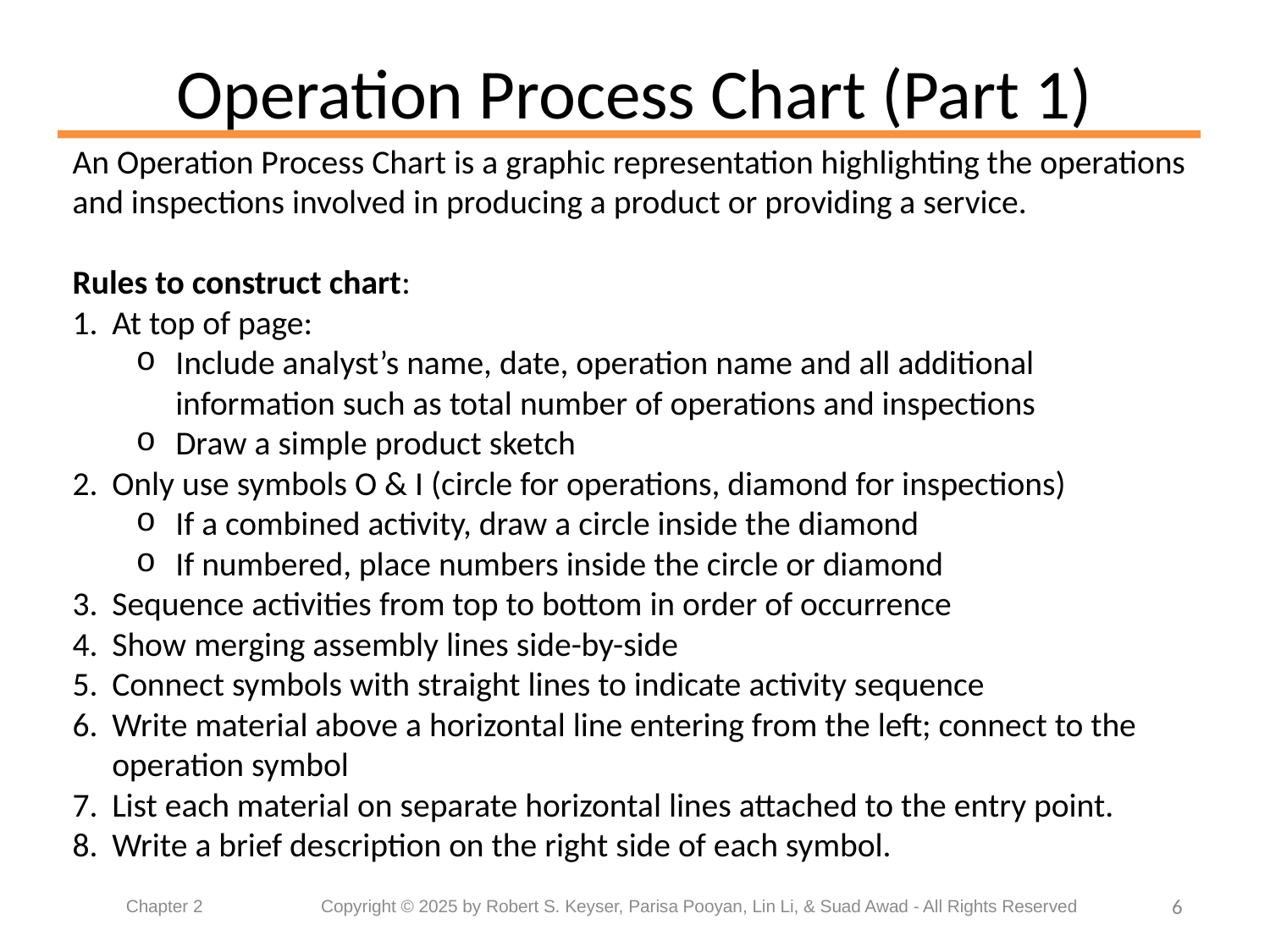

# Operation Process Chart (Part 1)

An Operation Process Chart is a graphic representation highlighting the operations and inspections involved in producing a product or providing a service.

Rules to construct chart:
At top of page:
Include analyst’s name, date, operation name and all additional information such as total number of operations and inspections
Draw a simple product sketch
Only use symbols O & I (circle for operations, diamond for inspections)
If a combined activity, draw a circle inside the diamond
If numbered, place numbers inside the circle or diamond
Sequence activities from top to bottom in order of occurrence
Show merging assembly lines side-by-side
Connect symbols with straight lines to indicate activity sequence
Write material above a horizontal line entering from the left; connect to the operation symbol
List each material on separate horizontal lines attached to the entry point.
Write a brief description on the right side of each symbol.
6
Chapter 2	              Copyright © 2025 by Robert S. Keyser, Parisa Pooyan, Lin Li, & Suad Awad - All Rights Reserved